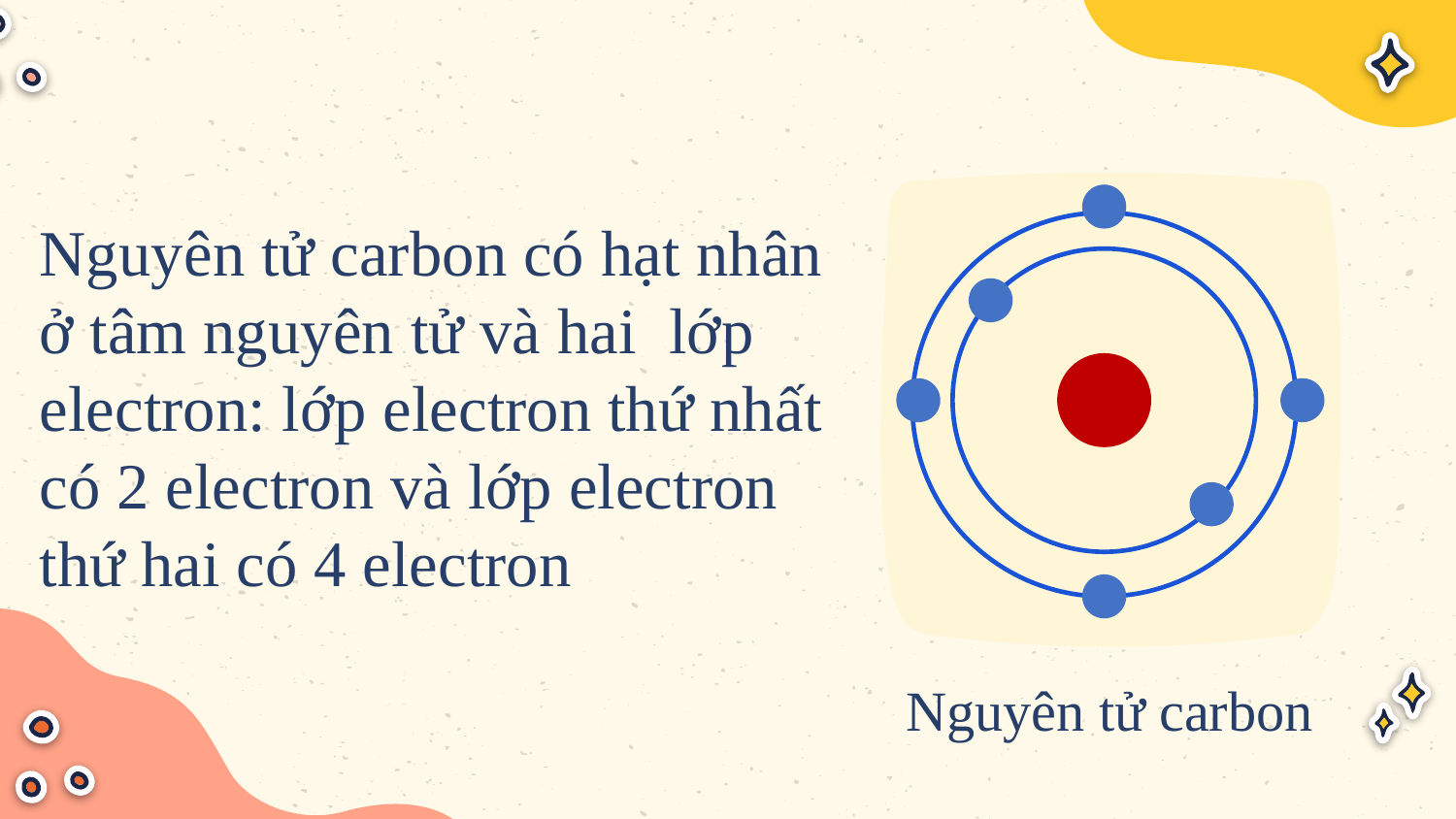

Nguyên tử carbon có hạt nhân ở tâm nguyên tử và hai  lớp electron: lớp electron thứ nhất có 2 electron và lớp electron thứ hai có 4 electron

Nguyên tử carbon